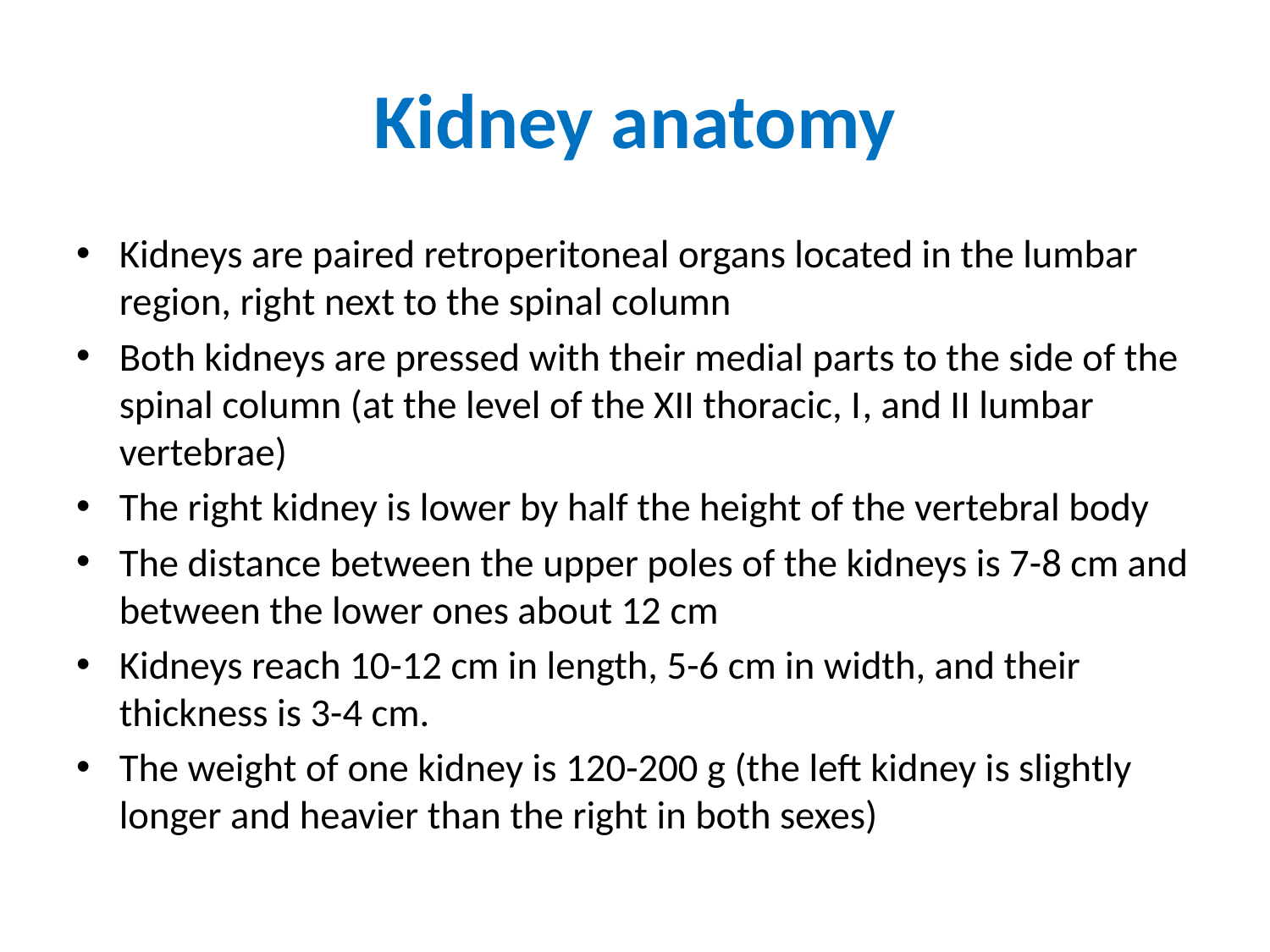

# Kidney anatomy
Kidneys are paired retroperitoneal organs located in the lumbar region, right next to the spinal column
Both kidneys are pressed with their medial parts to the side of the spinal column (at the level of the XII thoracic, I, and II lumbar vertebrae)
The right kidney is lower by half the height of the vertebral body
The distance between the upper poles of the kidneys is 7-8 cm and between the lower ones about 12 cm
Kidneys reach 10-12 cm in length, 5-6 cm in width, and their thickness is 3-4 cm.
The weight of one kidney is 120-200 g (the left kidney is slightly longer and heavier than the right in both sexes)